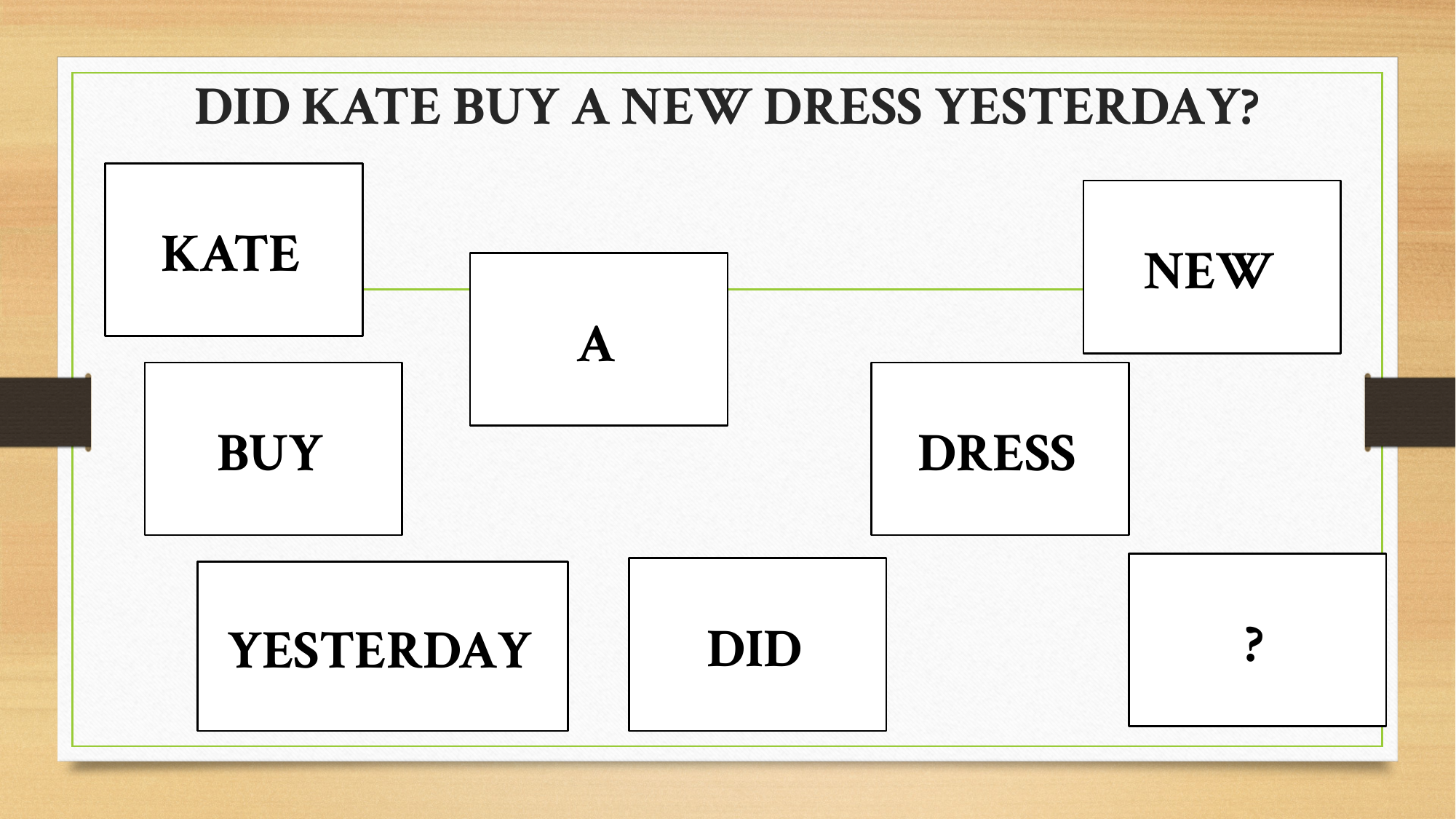

# DID KATE BUY A NEW DRESS YESTERDAY?
KATE
NEW
A
BUY
DRESS
?
DID
YESTERDAY